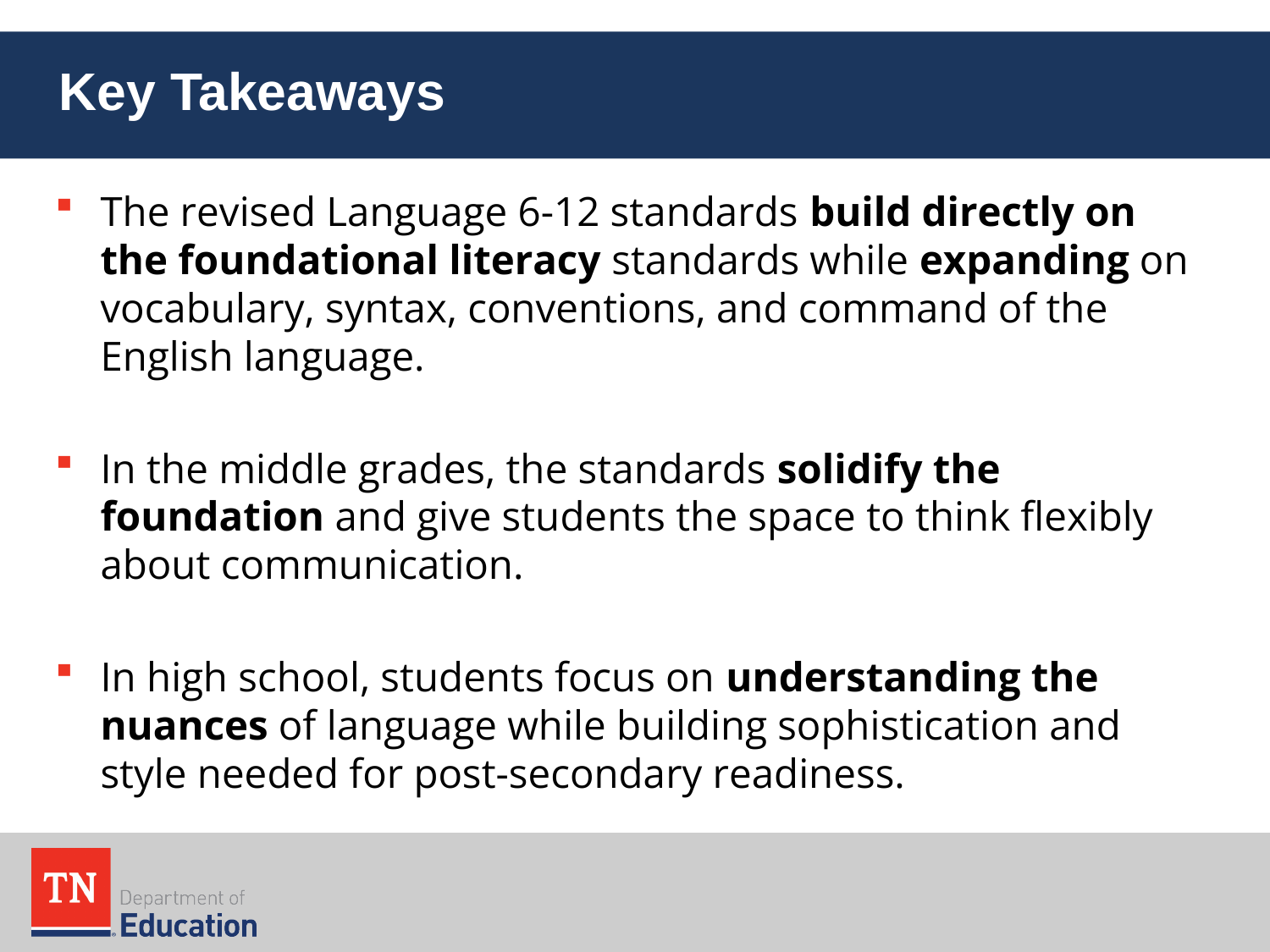

Key Takeaways
The revised Language 6-12 standards build directly on the foundational literacy standards while expanding on vocabulary, syntax, conventions, and command of the English language.

In the middle grades, the standards solidify the foundation and give students the space to think flexibly about communication.

In high school, students focus on understanding the nuances of language while building sophistication and style needed for post-secondary readiness.